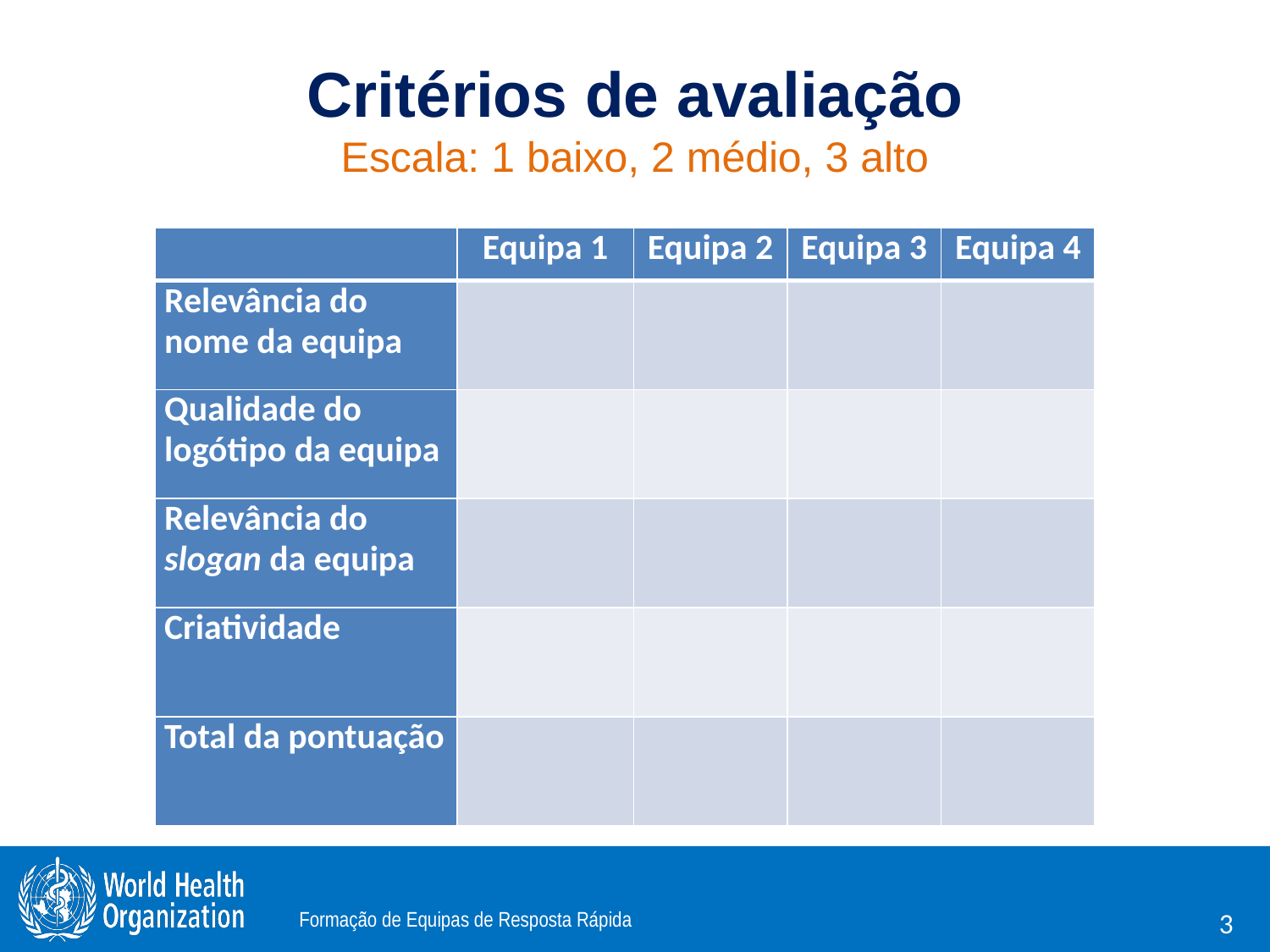

# Critérios de avaliação Escala: 1 baixo, 2 médio, 3 alto
|  | Equipa 1 | Equipa 2 | Equipa 3 | Equipa 4 |
| --- | --- | --- | --- | --- |
| Relevância do nome da equipa |  |  |  |  |
| Qualidade do logótipo da equipa |  |  |  |  |
| Relevância do slogan da equipa |  |  |  |  |
| Criatividade |  |  |  |  |
| Total da pontuação |  |  |  |  |